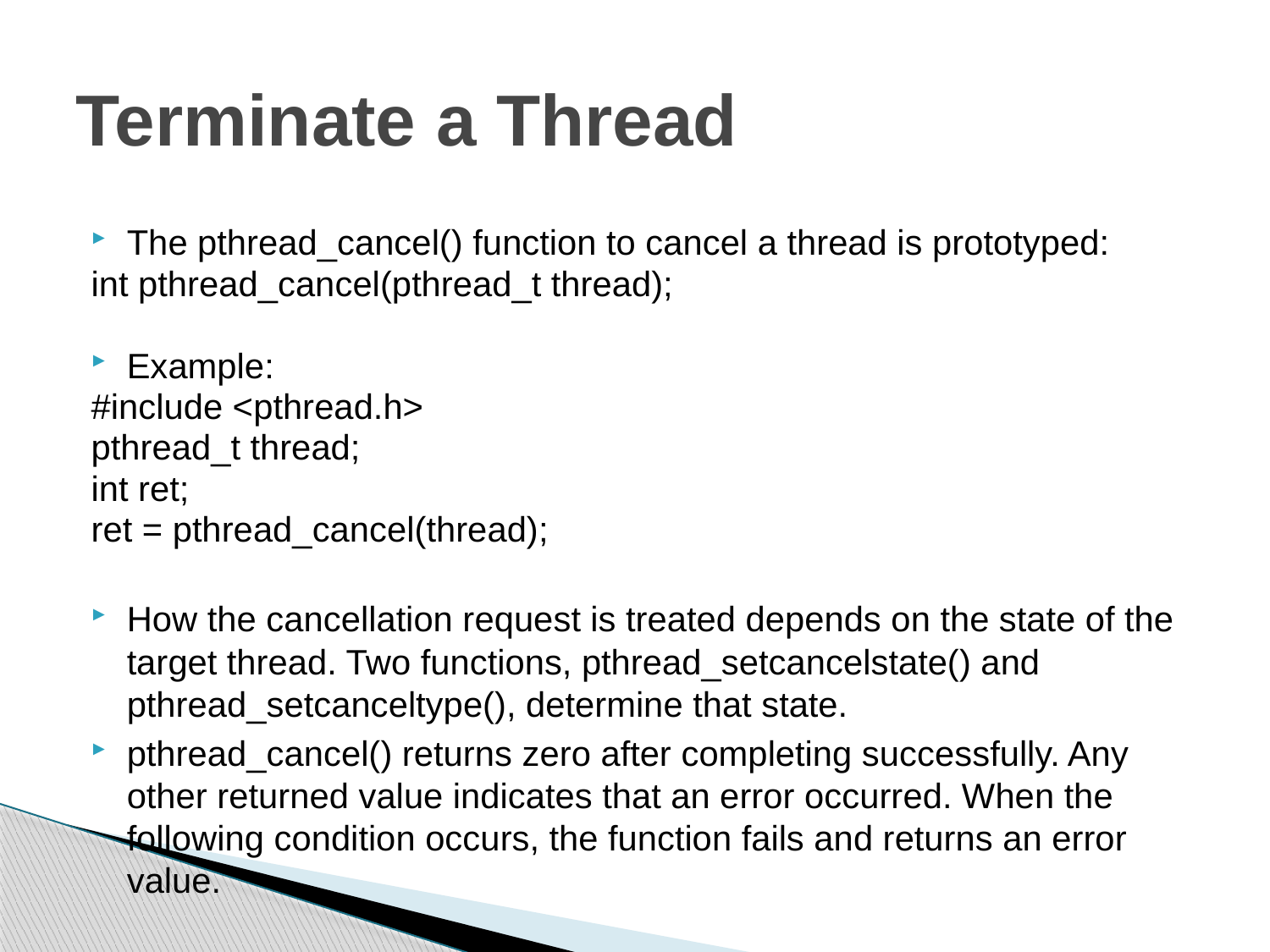

# Terminate a Thread
The pthread_cancel() function to cancel a thread is prototyped:
int pthread_cancel(pthread_t thread);

Example:
#include <pthread.h>
pthread_t thread;
int ret;
ret = pthread_cancel(thread);

How the cancellation request is treated depends on the state of the target thread. Two functions, pthread_setcancelstate() and 
pthread_setcanceltype(), determine that state.
pthread_cancel() returns zero after completing successfully. Any other returned value indicates that an error occurred. When the following condition occurs, the function fails and returns an error value.